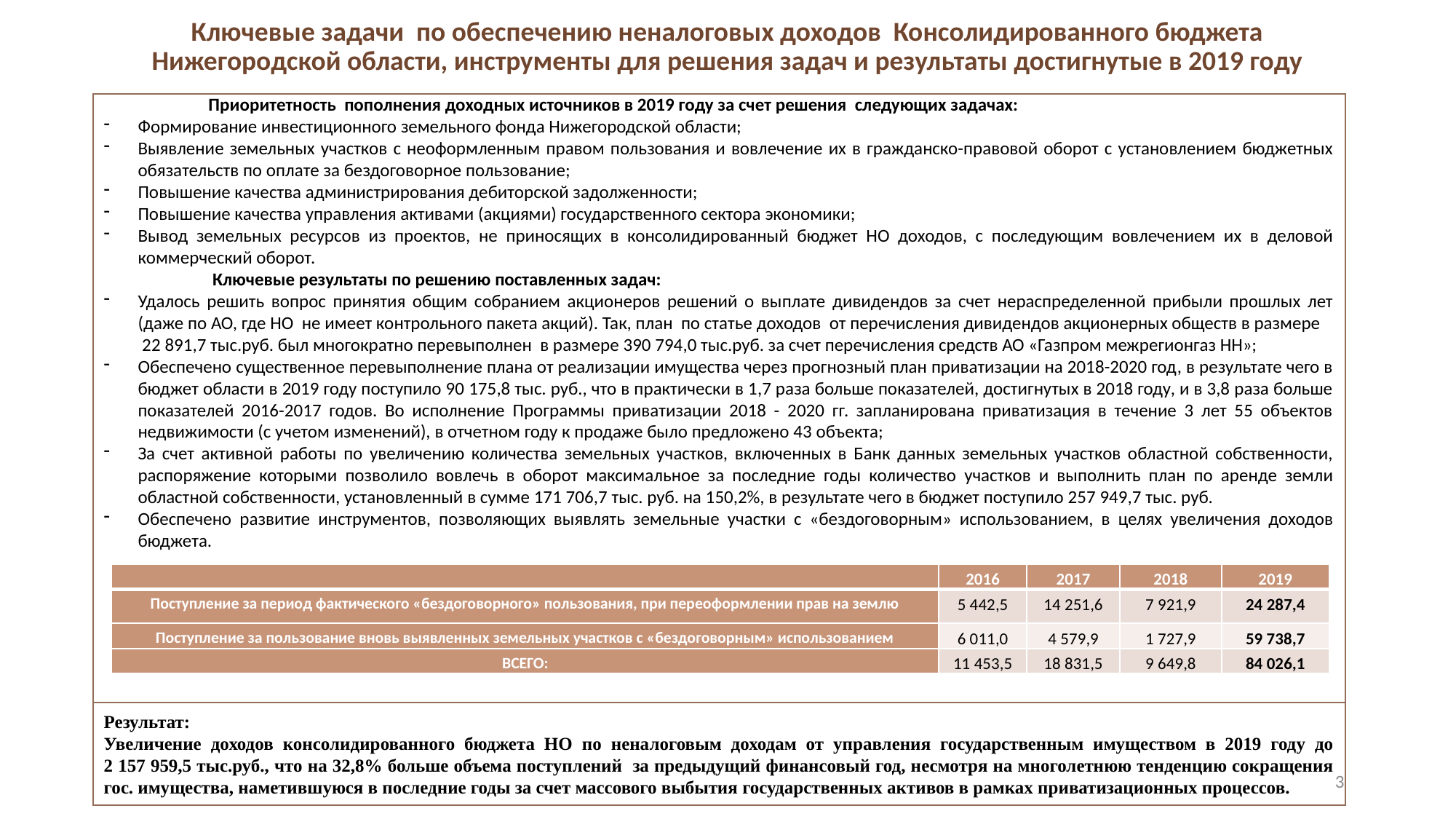

# Ключевые задачи  по обеспечению неналоговых доходов  Консолидированного бюджета Нижегородской области, инструменты для решения задач и результаты достигнутые в 2019 году
                         Приоритетность  пополнения доходных источников в 2019 году за счет решения  следующих задачах:
Формирование инвестиционного земельного фонда Нижегородской области;
Выявление земельных участков с неоформленным правом пользования и вовлечение их в гражданско-правовой оборот с установлением бюджетных обязательств по оплате за бездоговорное пользование;
Повышение качества администрирования дебиторской задолженности;
Повышение качества управления активами (акциями) государственного сектора экономики;
Вывод земельных ресурсов из проектов, не приносящих в консолидированный бюджет НО доходов, с последующим вовлечением их в деловой коммерческий оборот.
                          Ключевые результаты по решению поставленных задач:
Удалось решить вопрос принятия общим собранием акционеров решений о выплате дивидендов за счет нераспределенной прибыли прошлых лет (даже по АО, где НО  не имеет контрольного пакета акций). Так, план  по статье доходов  от перечисления дивидендов акционерных обществ в размере     22 891,7 тыс.руб. был многократно перевыполнен  в размере 390 794,0 тыс.руб. за счет перечисления средств АО «Газпром межрегионгаз НН»;
Обеспечено существенное перевыполнение плана от реализации имущества через прогнозный план приватизации на 2018-2020 год, в результате чего в бюджет области в 2019 году поступило 90 175,8 тыс. руб., что в практически в 1,7 раза больше показателей, достигнутых в 2018 году, и в 3,8 раза больше показателей 2016-2017 годов. Во исполнение Программы приватизации 2018 - 2020 гг. запланирована приватизация в течение 3 лет 55 объектов недвижимости (с учетом изменений), в отчетном году к продаже было предложено 43 объекта;
За счет активной работы по увеличению количества земельных участков, включенных в Банк данных земельных участков областной собственности, распоряжение которыми позволило вовлечь в оборот максимальное за последние годы количество участков и выполнить план по аренде земли областной собственности, установленный в сумме 171 706,7 тыс. руб. на 150,2%, в результате чего в бюджет поступило 257 949,7 тыс. руб.
Обеспечено развитие инструментов, позволяющих выявлять земельные участки с «бездоговорным» использованием, в целях увеличения доходов бюджета.

|  | 2016 | 2017 | 2018 | 2019 |
| --- | --- | --- | --- | --- |
| Поступление за период фактического «бездоговорного» пользования, при переоформлении прав на землю | 5 442,5 | 14 251,6 | 7 921,9 | 24 287,4 |
| Поступление за пользование вновь выявленных земельных участков с «бездоговорным» использованием | 6 011,0 | 4 579,9 | 1 727,9 | 59 738,7 |
| ВСЕГО: | 11 453,5 | 18 831,5 | 9 649,8 | 84 026,1 |

Результат:
Увеличение доходов консолидированного бюджета НО по неналоговым доходам от управления государственным имуществом в 2019 году до
2 157 959,5 тыс.руб., что на 32,8% больше объема поступлений  за предыдущий финансовый год, несмотря на многолетнюю тенденцию сокращения гос. имущества, наметившуюся в последние годы за счет массового выбытия государственных активов в рамках приватизационных процессов.

3